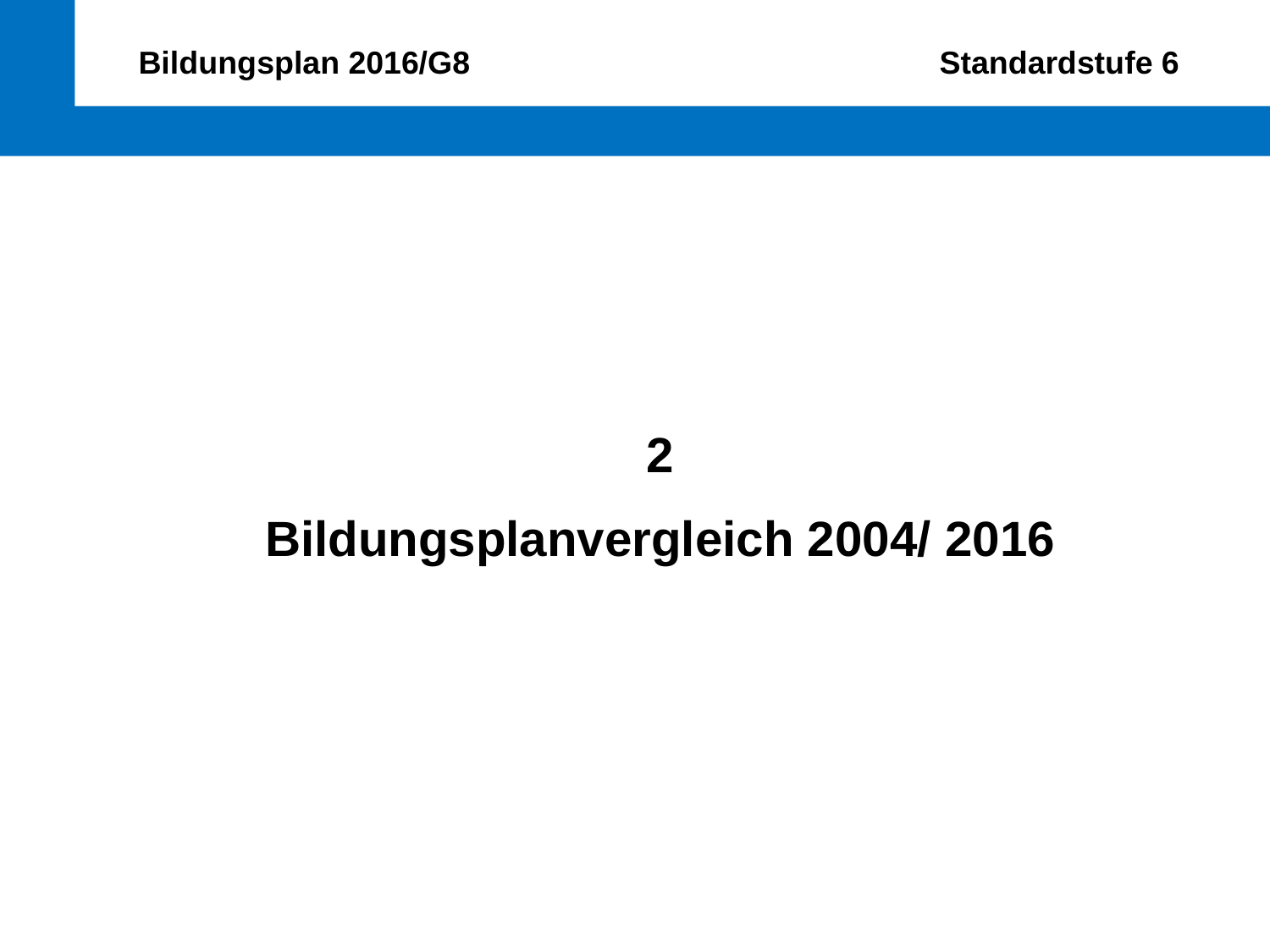

Bildungsplan 2016/G8                                                     Standardstufe 6

2
Bildungsplanvergleich 2004/ 2016